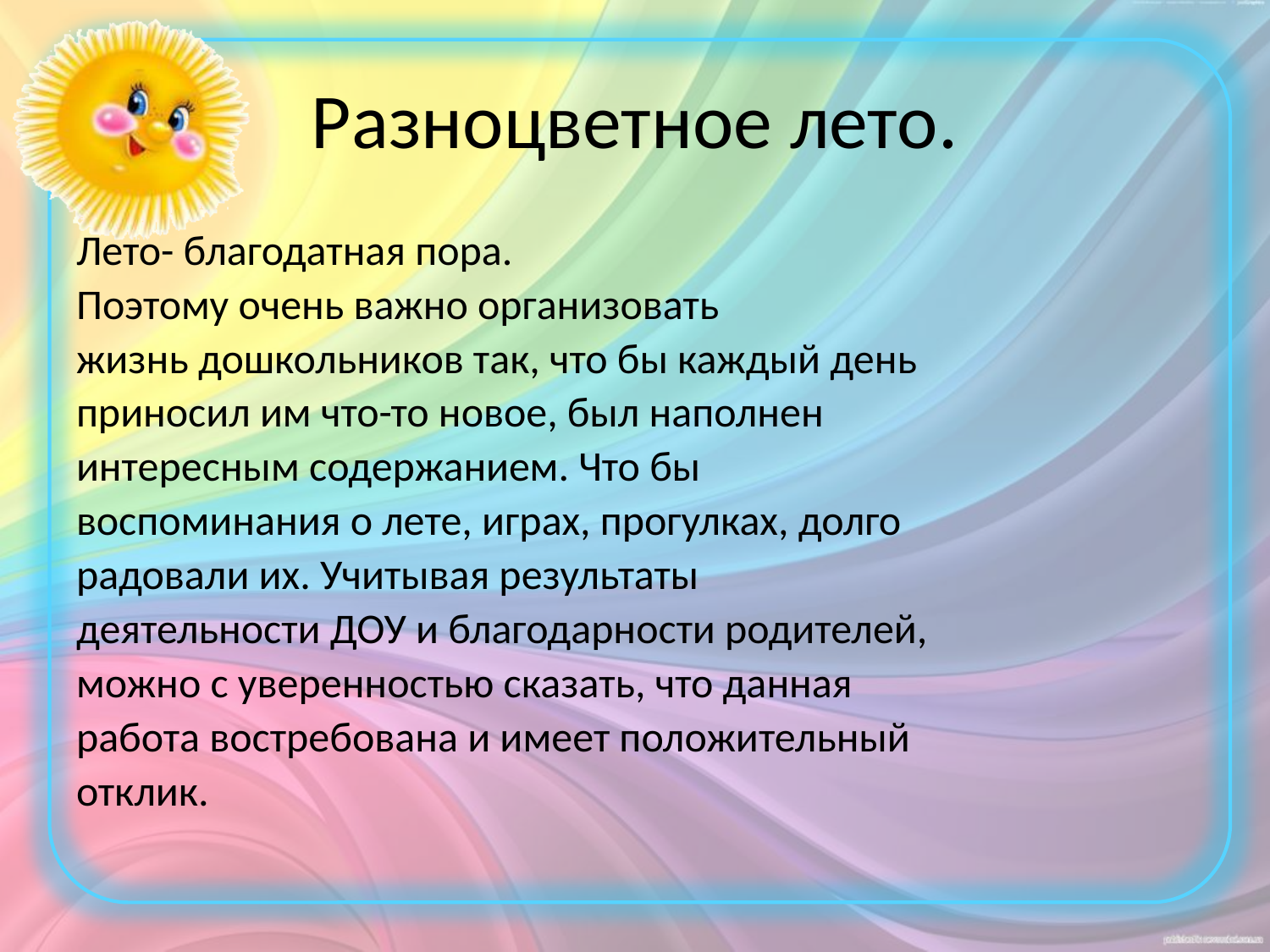

# Разноцветное лето.
Лето- благодатная пора.
Поэтому очень важно организовать
жизнь дошкольников так, что бы каждый день
приносил им что-то новое, был наполнен
интересным содержанием. Что бы
воспоминания о лете, играх, прогулках, долго
радовали их. Учитывая результаты
деятельности ДОУ и благодарности родителей,
можно с уверенностью сказать, что данная
работа востребована и имеет положительный
отклик.